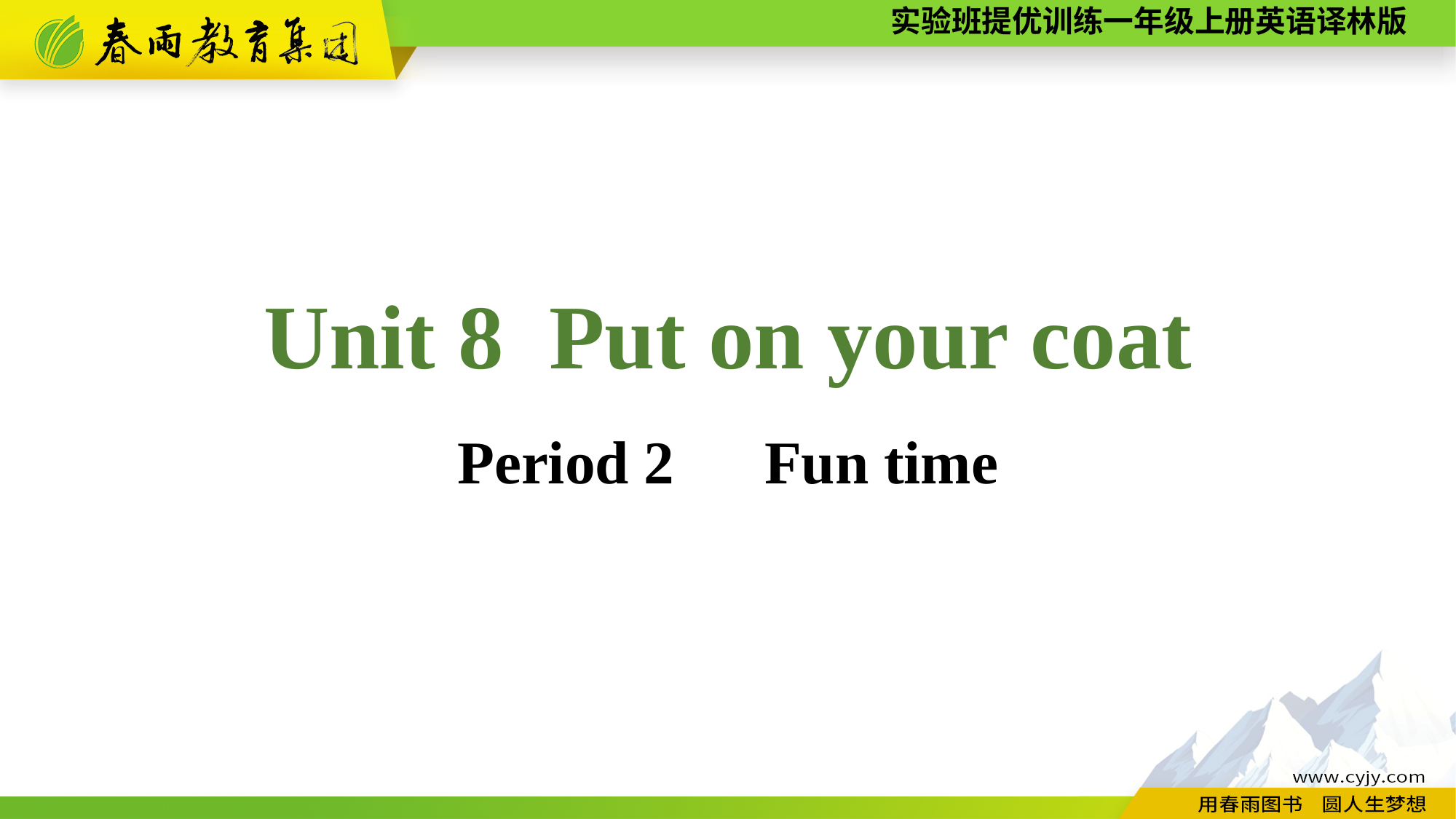

Unit 8  Put on your coat
Period 2　Fun time